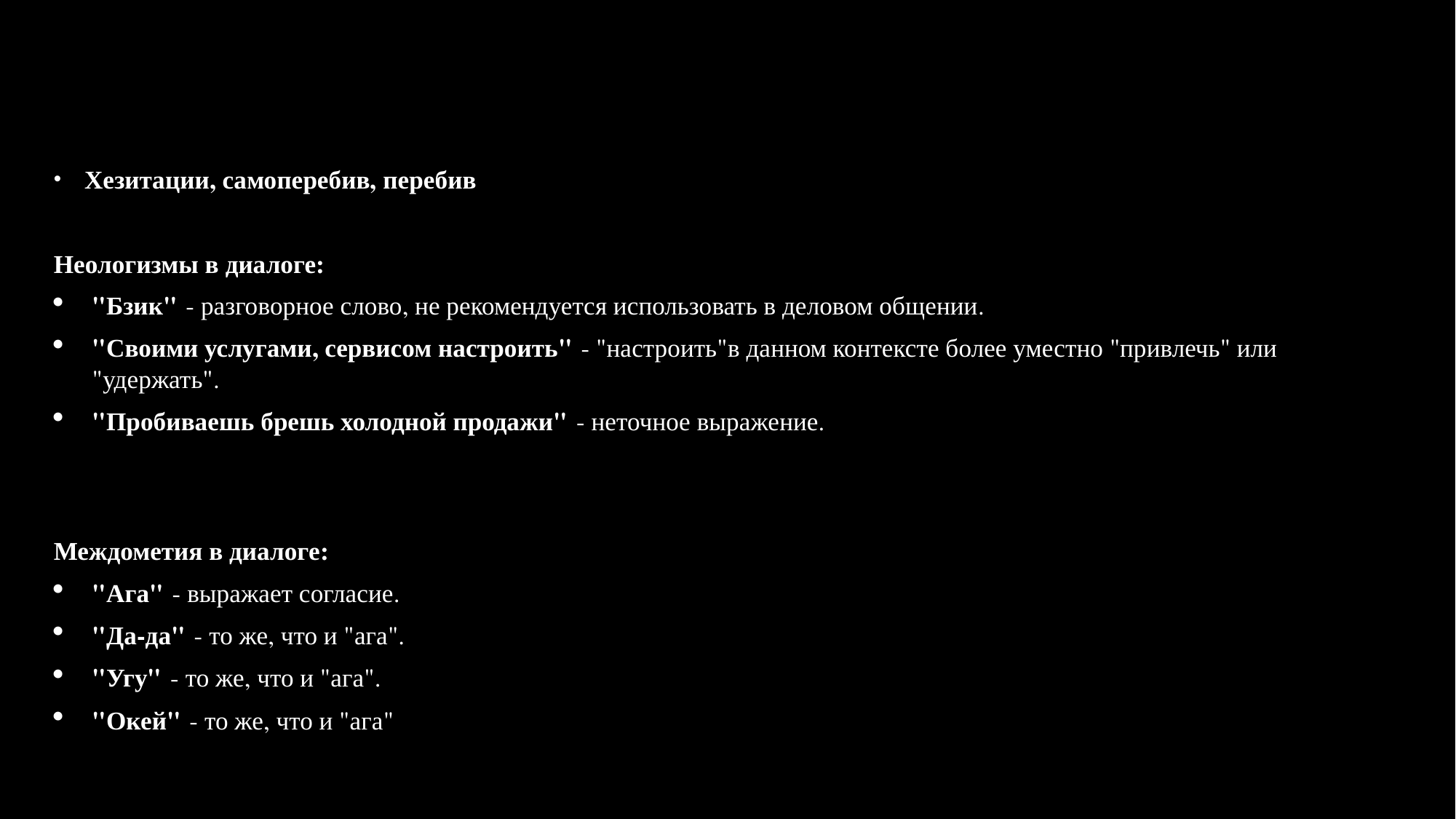

Хезитации, самоперебив, перебив

Неологизмы в диалоге:
"Бзик" - разговорное слово, не рекомендуется использовать в деловом общении.
"Своими услугами, сервисом настроить" - "настроить"в данном контексте более уместно "привлечь" или "удержать".
"Пробиваешь брешь холодной продажи" - неточное выражение.

Междометия в диалоге:
"Ага" - выражает согласие.
"Да-да" - то же, что и "ага".
"Угу" - то же, что и "ага".
"Окей" - то же, что и "ага"